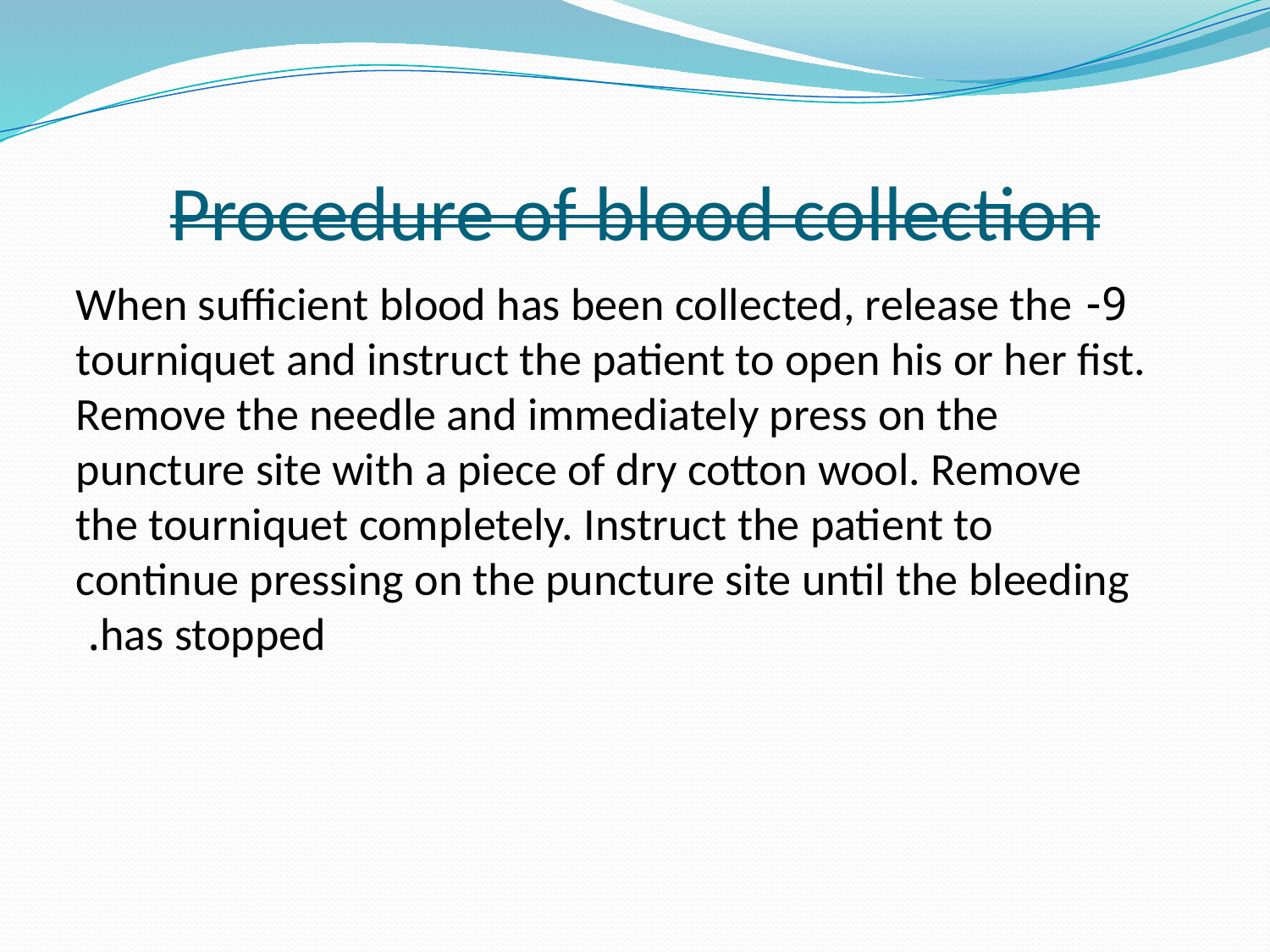

# Procedure of blood collection
9- When sufficient blood has been collected, release the tourniquet and instruct the patient to open his or her fist. Remove the needle and immediately press on the puncture site with a piece of dry cotton wool. Remove the tourniquet completely. Instruct the patient to continue pressing on the puncture site until the bleeding has stopped.